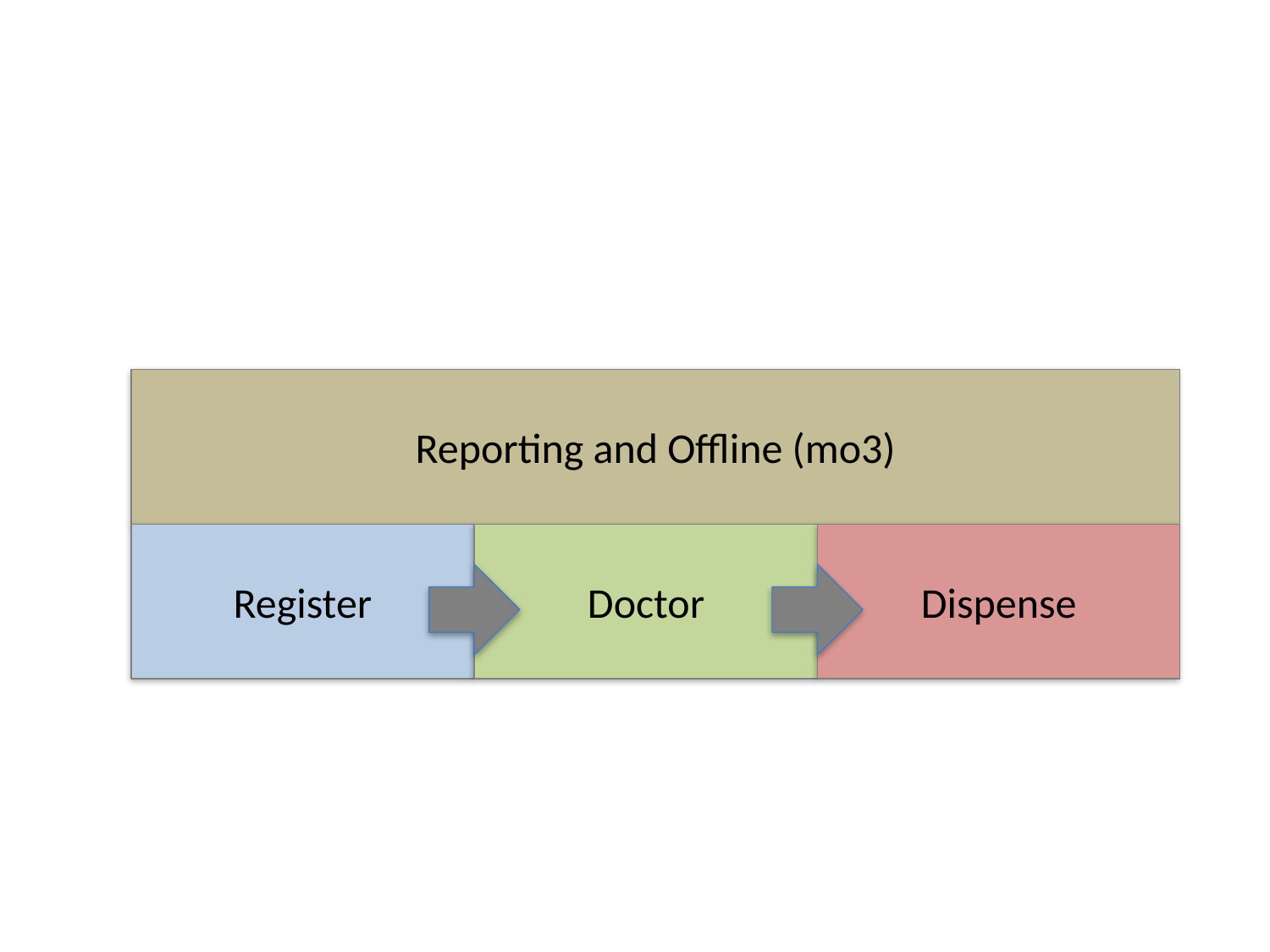

Reporting and Offline (mo3)
Register
Doctor
Dispense